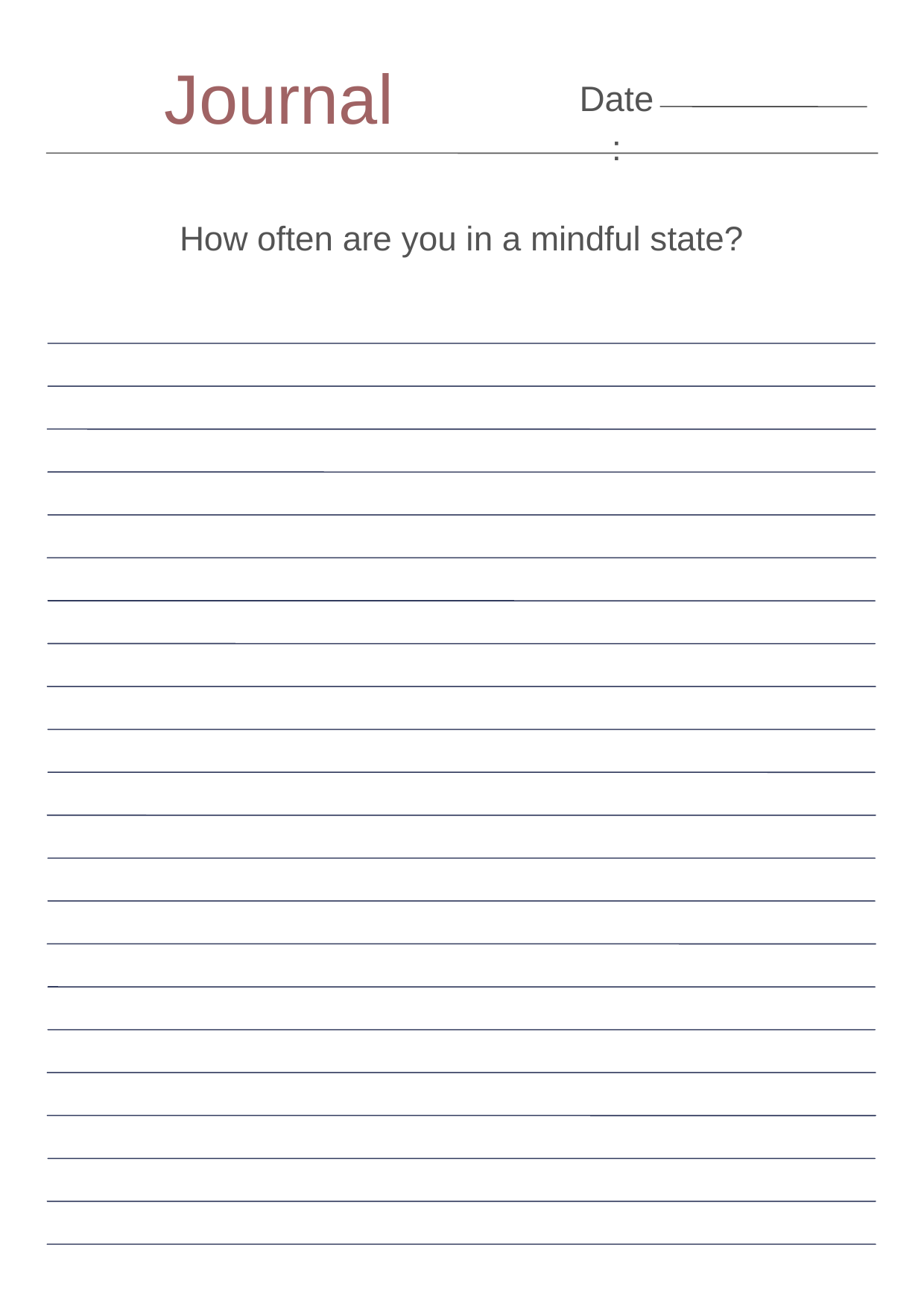

Journal
Date:

How often are you in a mindful state?